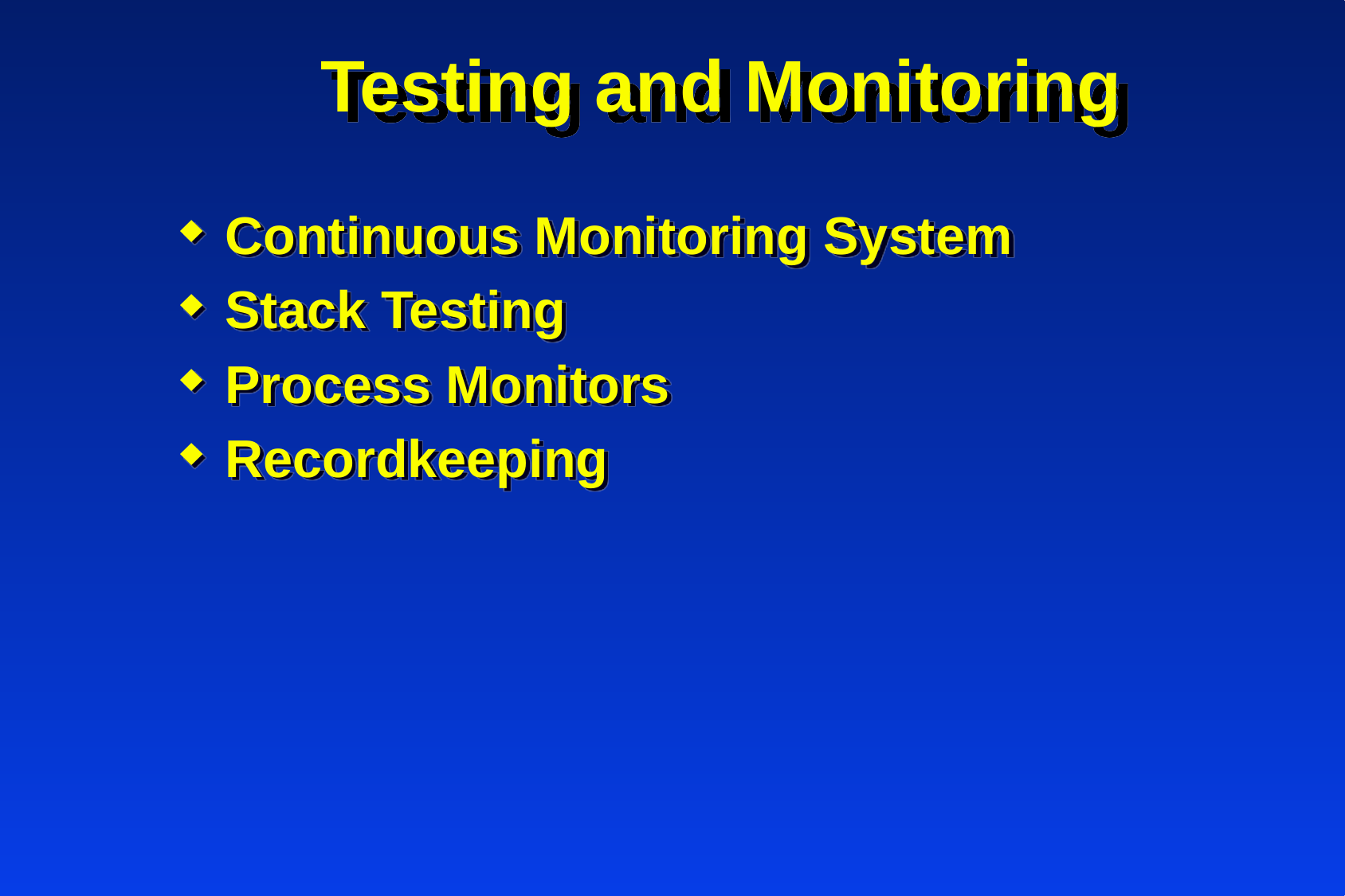

# Testing and Monitoring
Continuous Monitoring System
Stack Testing
Process Monitors
Recordkeeping